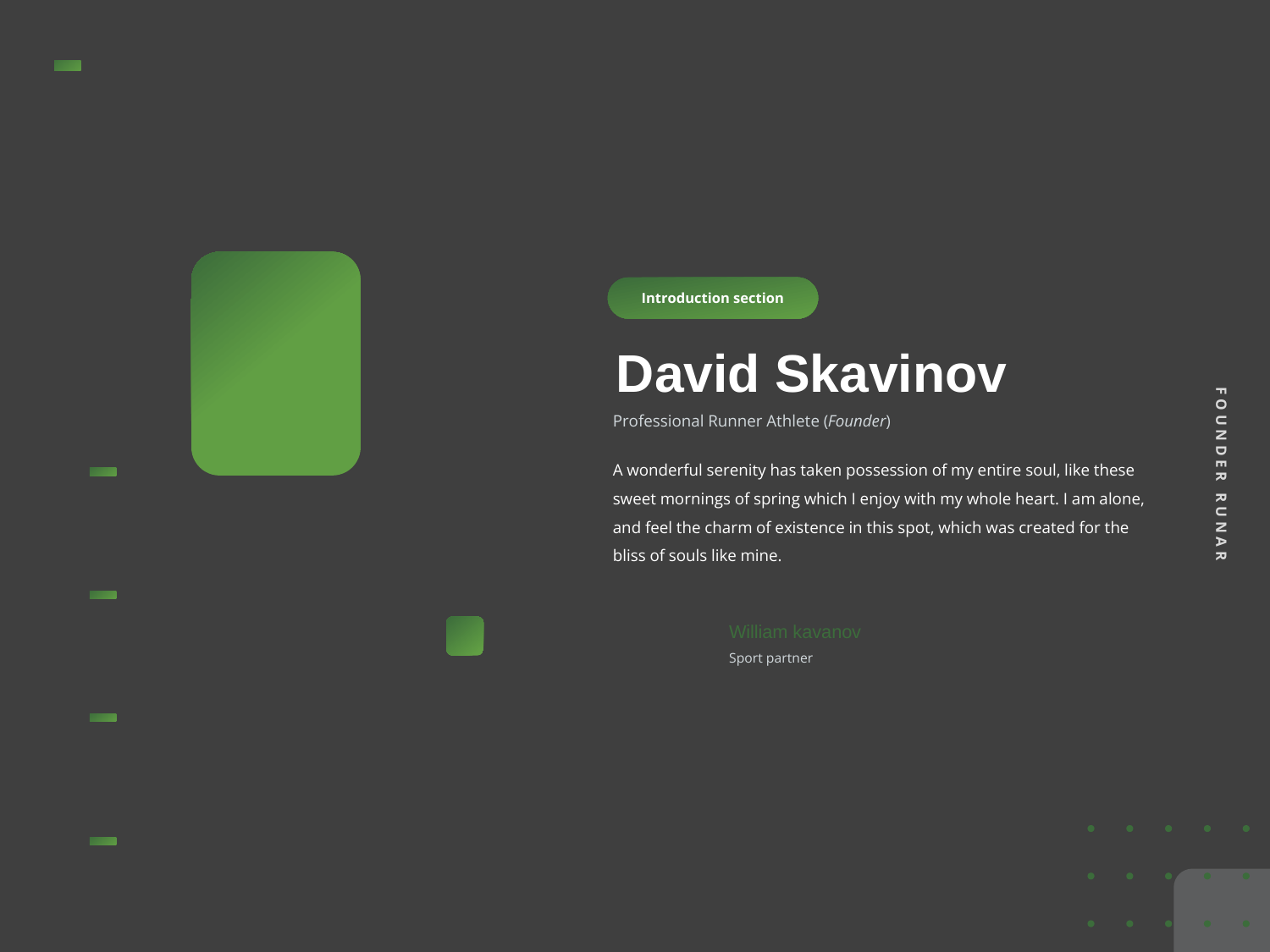

Introduction section
David Skavinov
Professional Runner Athlete (Founder)
A wonderful serenity has taken possession of my entire soul, like these sweet mornings of spring which I enjoy with my whole heart. I am alone, and feel the charm of existence in this spot, which was created for the bliss of souls like mine.
F O U N D E R   R U N A R

William kavanov

Sport partner